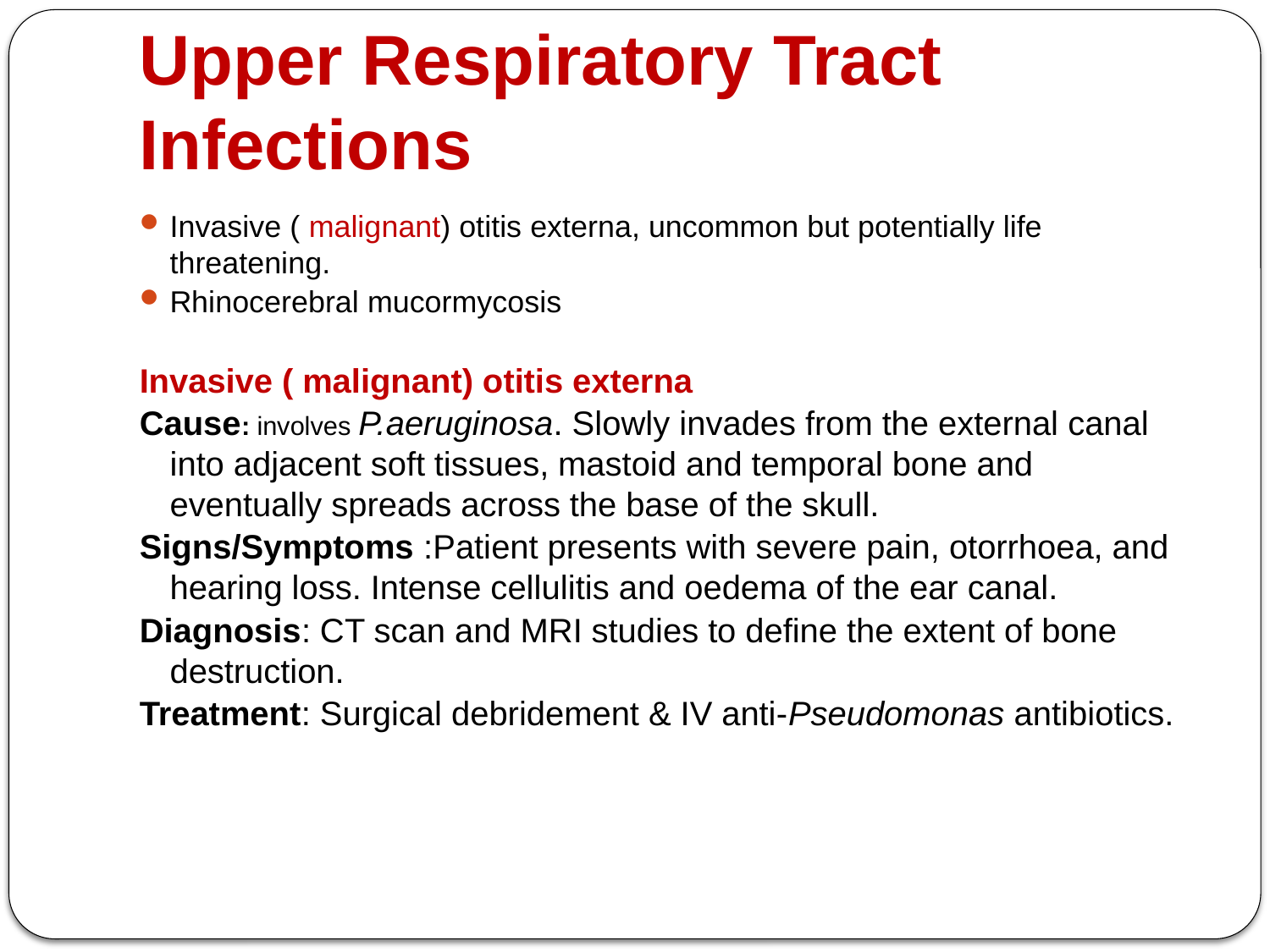

# Upper Respiratory Tract Infections
Invasive ( malignant) otitis externa, uncommon but potentially life threatening.
Rhinocerebral mucormycosis

Invasive ( malignant) otitis externa
Cause: involves P.aeruginosa. Slowly invades from the external canal into adjacent soft tissues, mastoid and temporal bone and eventually spreads across the base of the skull.
Signs/Symptoms :Patient presents with severe pain, otorrhoea, and hearing loss. Intense cellulitis and oedema of the ear canal.
Diagnosis: CT scan and MRI studies to define the extent of bone destruction.
Treatment: Surgical debridement & IV anti-Pseudomonas antibiotics.